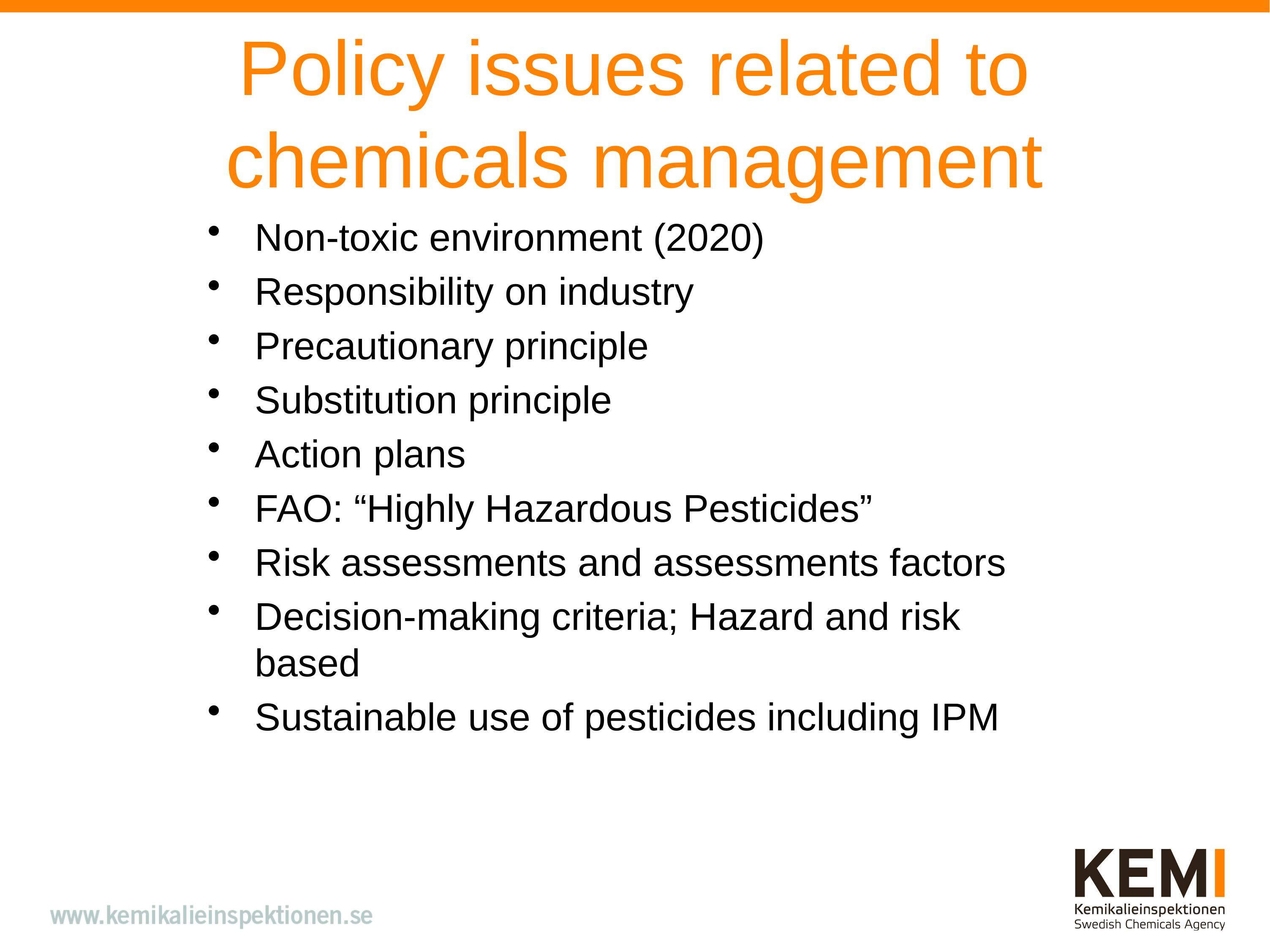

Policy issues related to chemicals management
Non-toxic environment (2020)
Responsibility on industry
Precautionary principle
Substitution principle
Action plans
FAO: “Highly Hazardous Pesticides”
Risk assessments and assessments factors
Decision-making criteria; Hazard and risk based
Sustainable use of pesticides including IPM